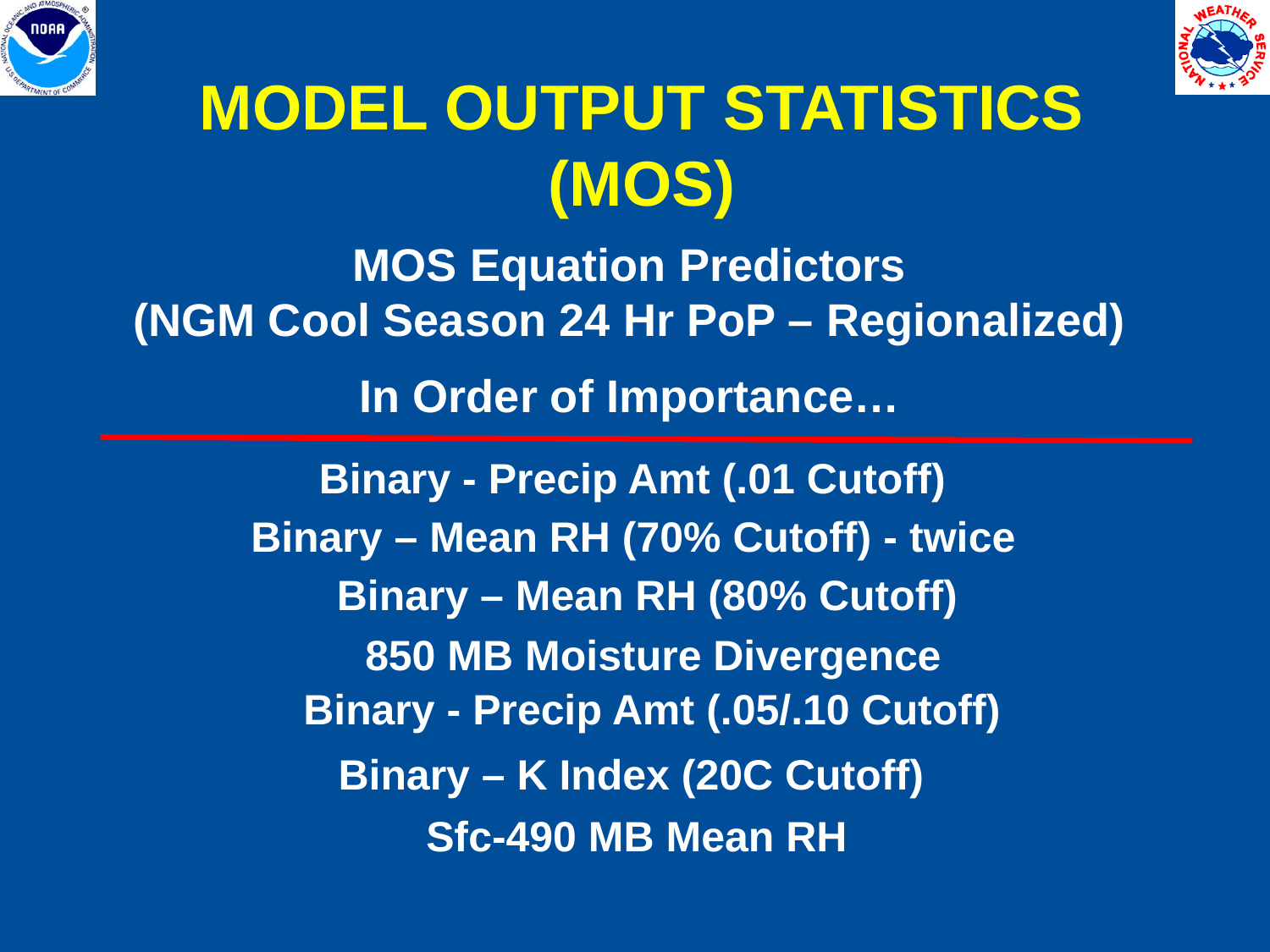

MODEL OUTPUT STATISTICS (MOS)
MOS Equation Predictors
(NGM Cool Season 24 Hr PoP – Regionalized)

In Order of Importance…
 Binary - Precip Amt (.01 Cutoff)
 Binary – Mean RH (70% Cutoff) - twice
 Binary – Mean RH (80% Cutoff)

 850 MB Moisture Divergence
 Binary - Precip Amt (.05/.10 Cutoff)
 Binary – K Index (20C Cutoff)
 Sfc-490 MB Mean RH